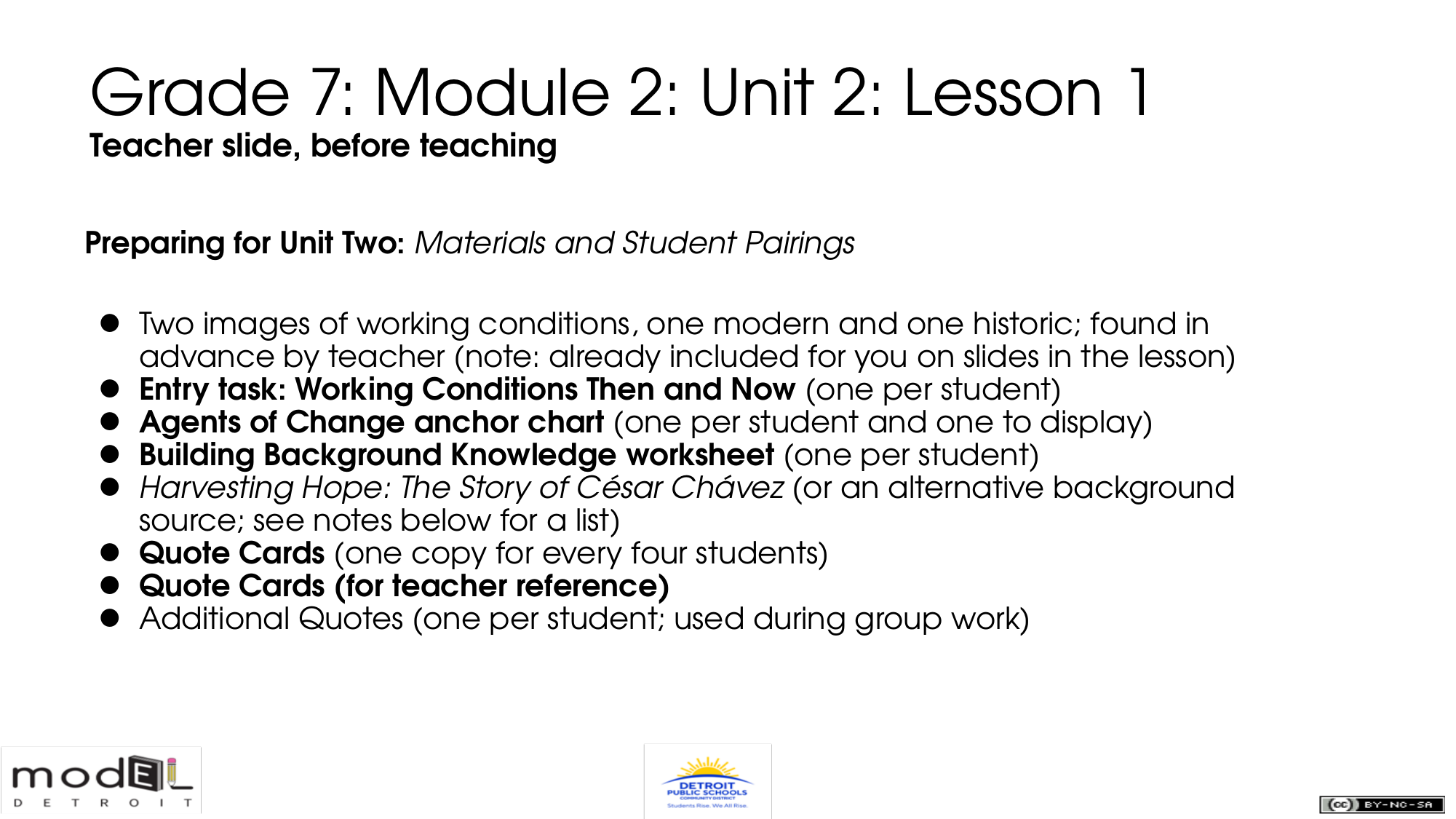

Grade 7: Module 2: Unit 2: Lesson 1
Teacher slide, before teaching

Preparing for Unit Two: Materials and Student Pairings

Two images of working conditions, one modern and one historic; found in advance by teacher (note: already included for you on slides in the lesson)
Entry task: Working Conditions Then and Now (one per student)
Agents of Change anchor chart (one per student and one to display)
Building Background Knowledge worksheet (one per student)
Harvesting Hope: The Story of César Chávez (or an alternative background source; see notes below for a list)
Quote Cards (one copy for every four students)
Quote Cards (for teacher reference)
Additional Quotes (one per student; used during group work)